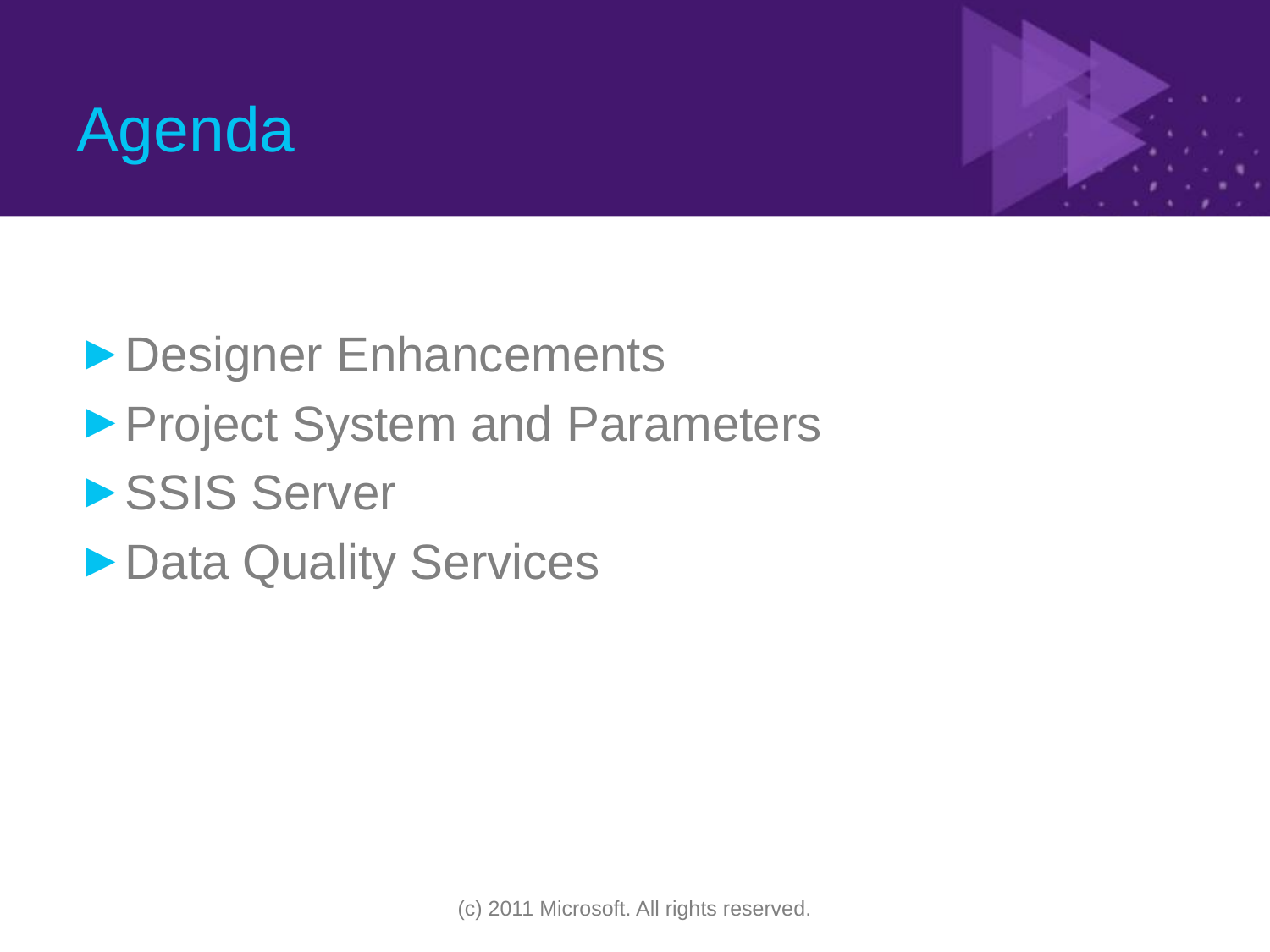

# Agenda
Designer Enhancements
Project System and Parameters
SSIS Server
Data Quality Services
(c) 2011 Microsoft. All rights reserved.